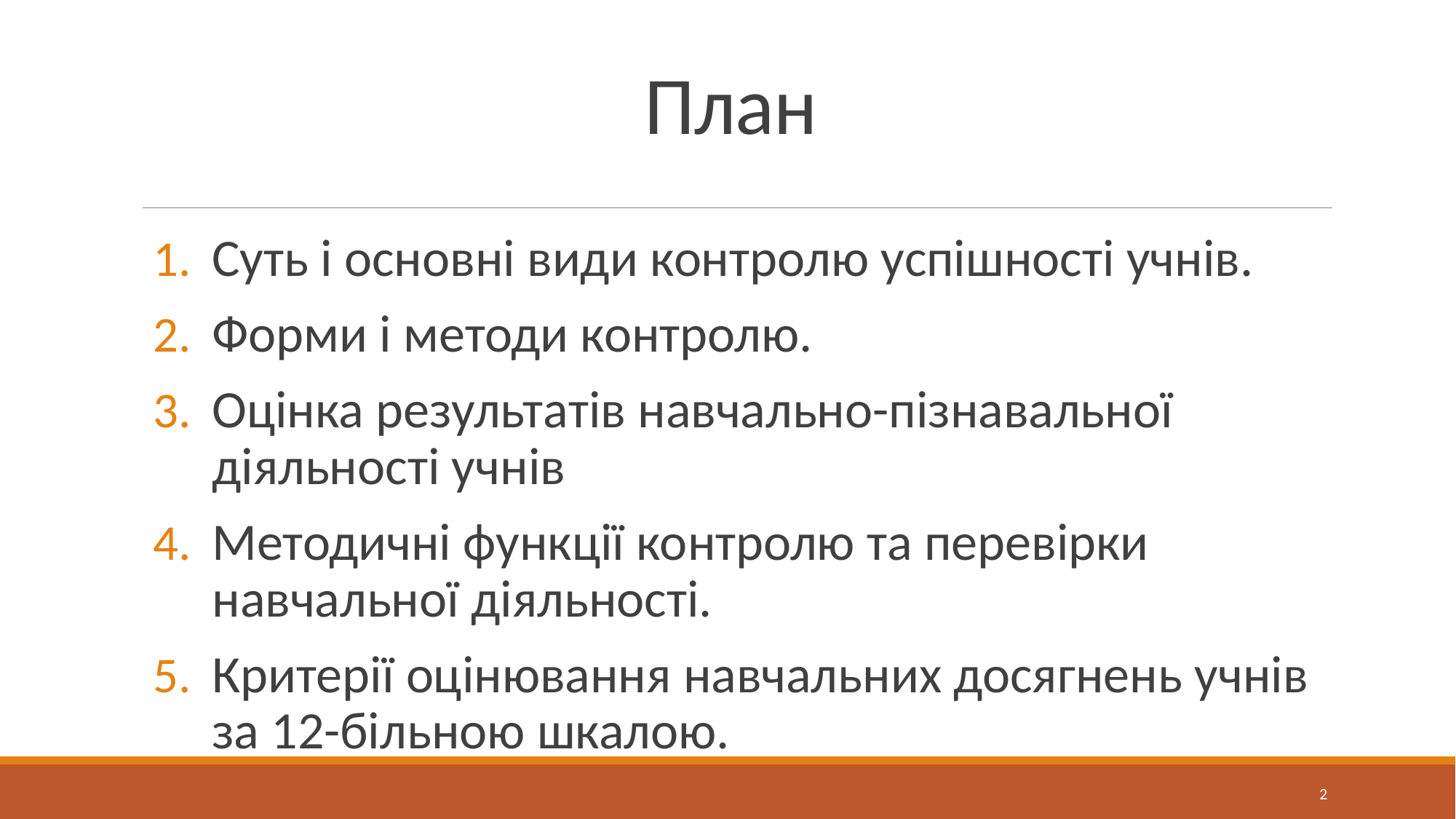

# План
Суть і основні види контролю успішності учнів.
Форми і методи контролю.
Оцінка результатів навчально-пізнавальної діяльності учнів
Методичні функції контролю та перевірки навчальної діяльності.
Критерії оцінювання навчальних досягнень учнів за 12-більною шкалою.

2